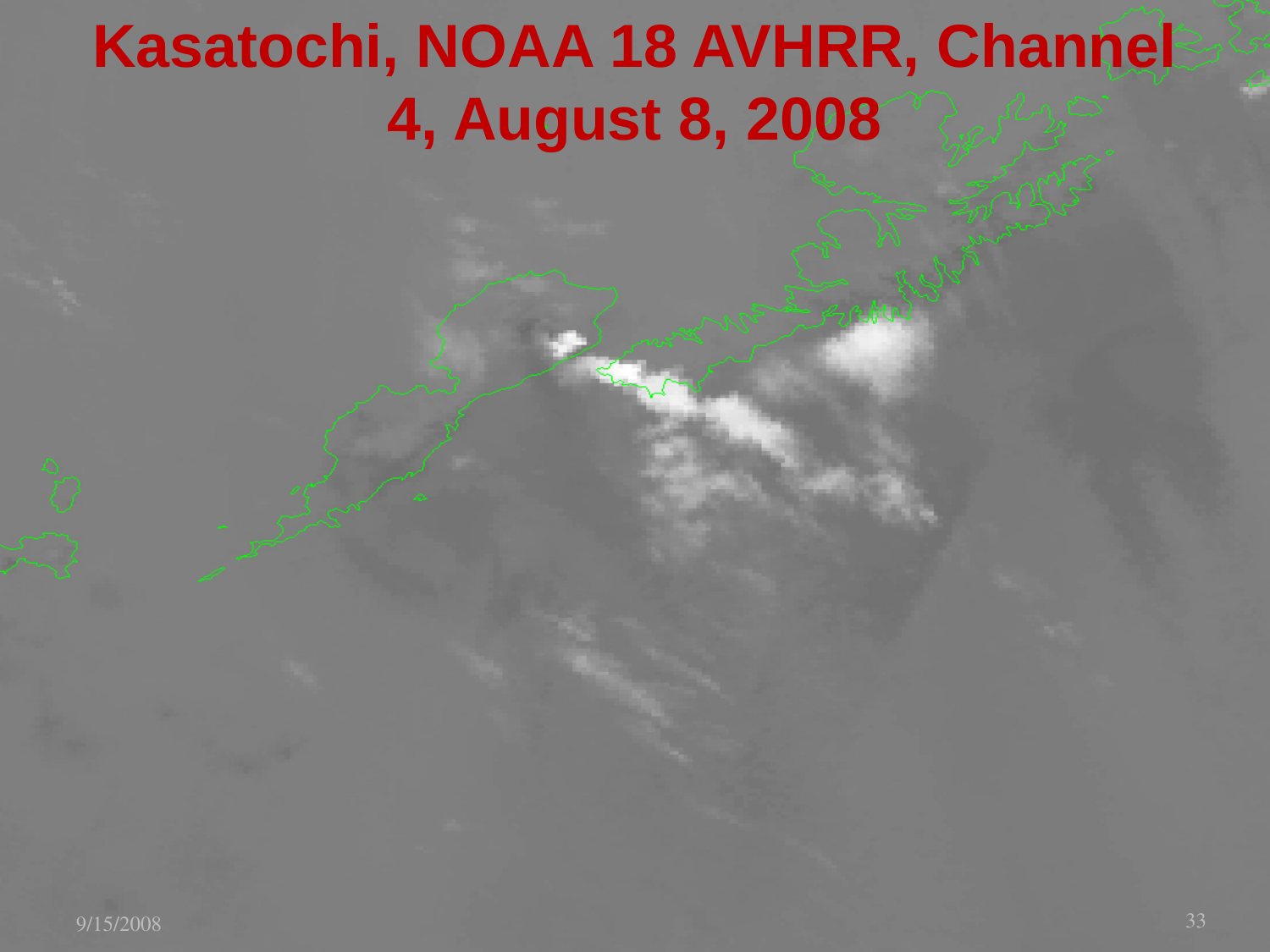

# Kasatochi, NOAA 18 AVHRR, Channel 4, August 8, 2008
9/15/2008
33